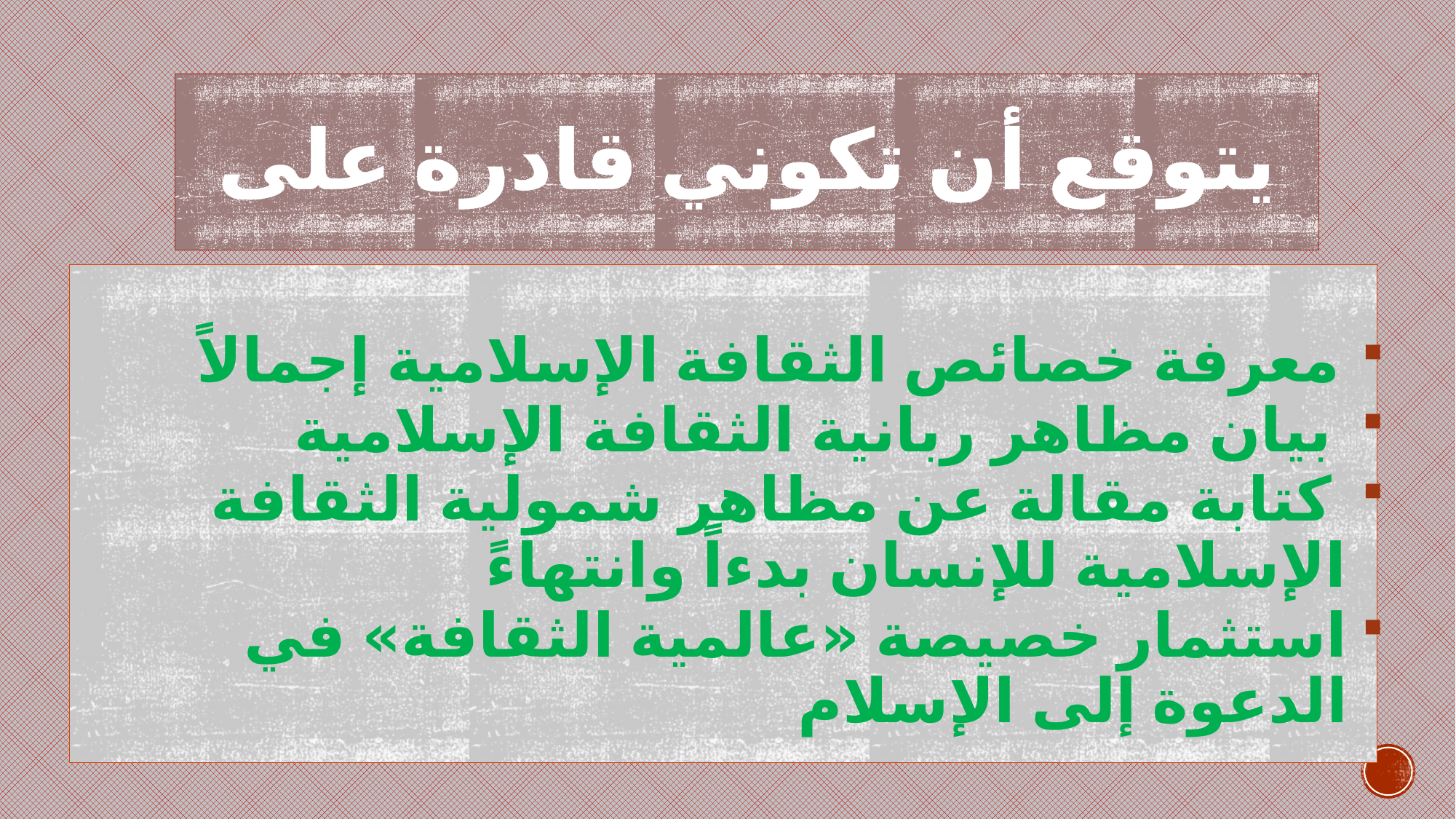

# يتوقع أن تكوني قادرة على

معرفة خصائص الثقافة الإسلامية إجمالاً
 بيان مظاهر ربانية الثقافة الإسلامية
 كتابة مقالة عن مظاهر شمولية الثقافة الإسلامية للإنسان بدءاً وانتهاءً
استثمار خصيصة «عالمية الثقافة» في الدعوة إلى الإسلام